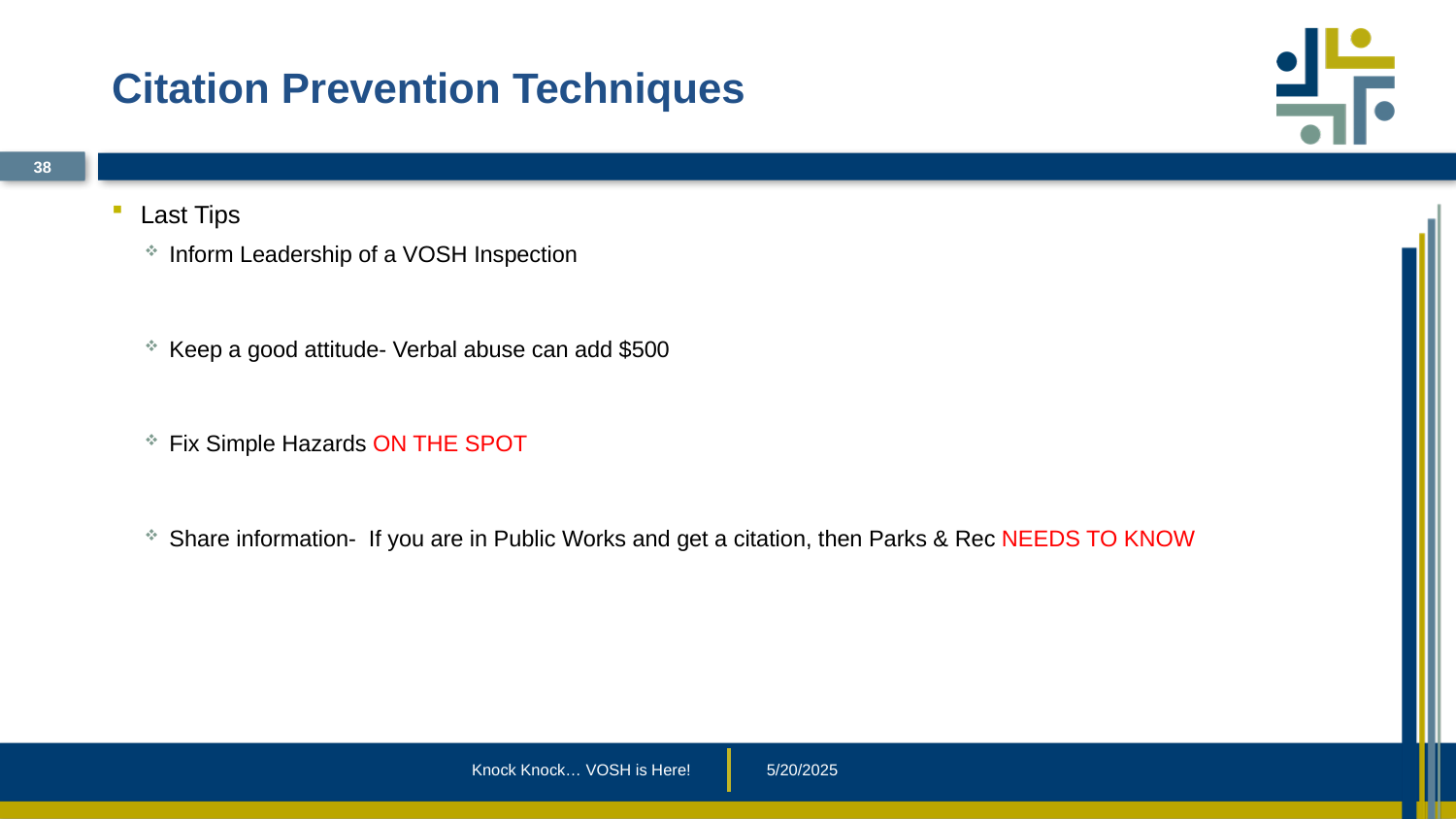

# Citation Prevention Techniques
38
Last Tips
Inform Leadership of a VOSH Inspection

Keep a good attitude- Verbal abuse can add $500

Fix Simple Hazards ON THE SPOT

Share information-  If you are in Public Works and get a citation, then Parks & Rec NEEDS TO KNOW

Knock Knock… VOSH is Here!
5/20/2025